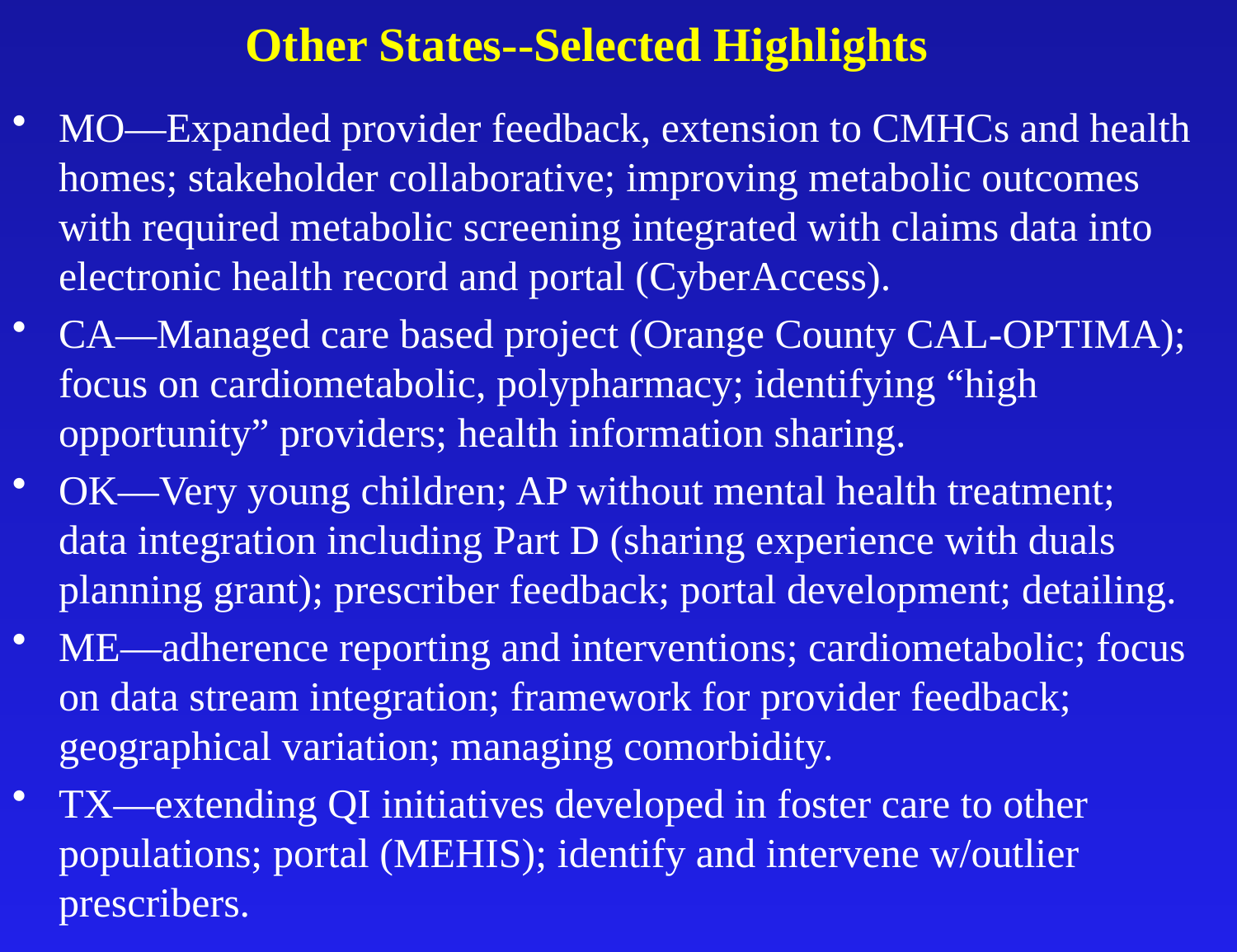

# Other States--Selected Highlights
MO—Expanded provider feedback, extension to CMHCs and health homes; stakeholder collaborative; improving metabolic outcomes with required metabolic screening integrated with claims data into electronic health record and portal (CyberAccess).
CA—Managed care based project (Orange County CAL-OPTIMA); focus on cardiometabolic, polypharmacy; identifying “high opportunity” providers; health information sharing.
OK—Very young children; AP without mental health treatment; data integration including Part D (sharing experience with duals planning grant); prescriber feedback; portal development; detailing.
ME—adherence reporting and interventions; cardiometabolic; focus on data stream integration; framework for provider feedback; geographical variation; managing comorbidity.
TX—extending QI initiatives developed in foster care to other populations; portal (MEHIS); identify and intervene w/outlier prescribers.